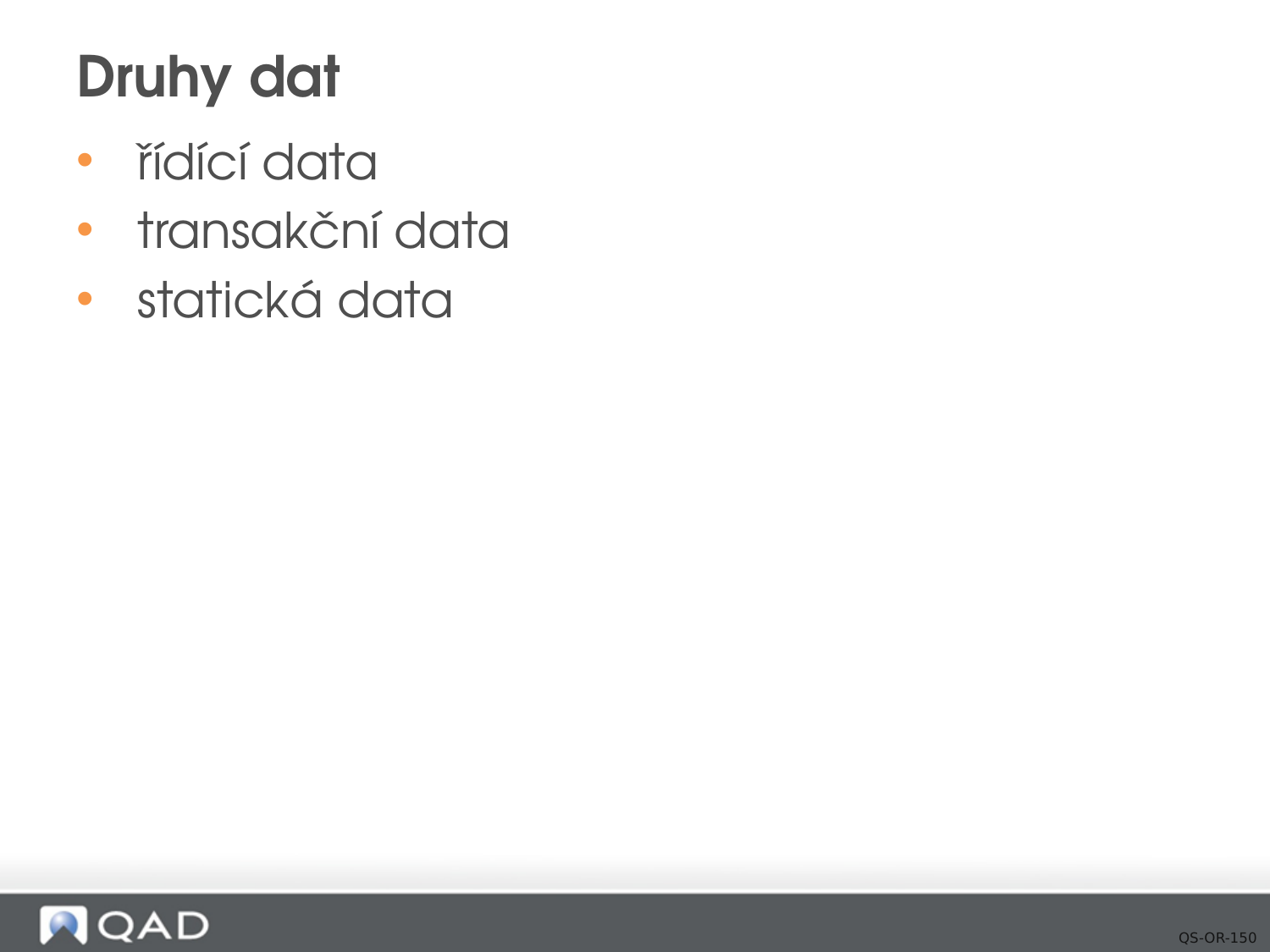

# Druhy dat
 řídící data
 transakční data
 statická data
QS-OR-150